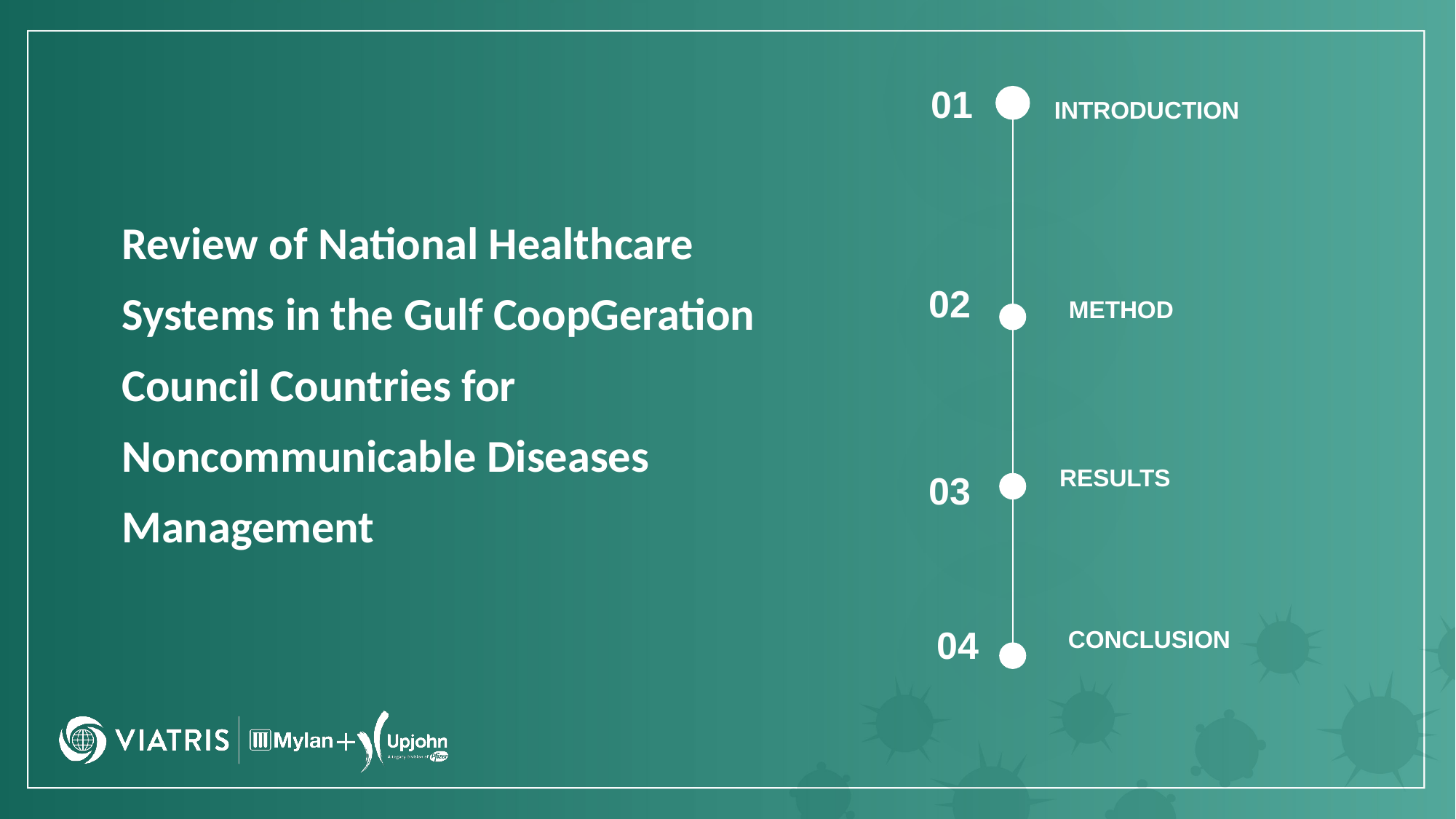

01

INTRODUCTION
02
METHOD
03
RESULTS
04
CONCLUSION
Review of National Healthcare Systems in the Gulf CoopGeration Council Countries for Noncommunicable Diseases Management